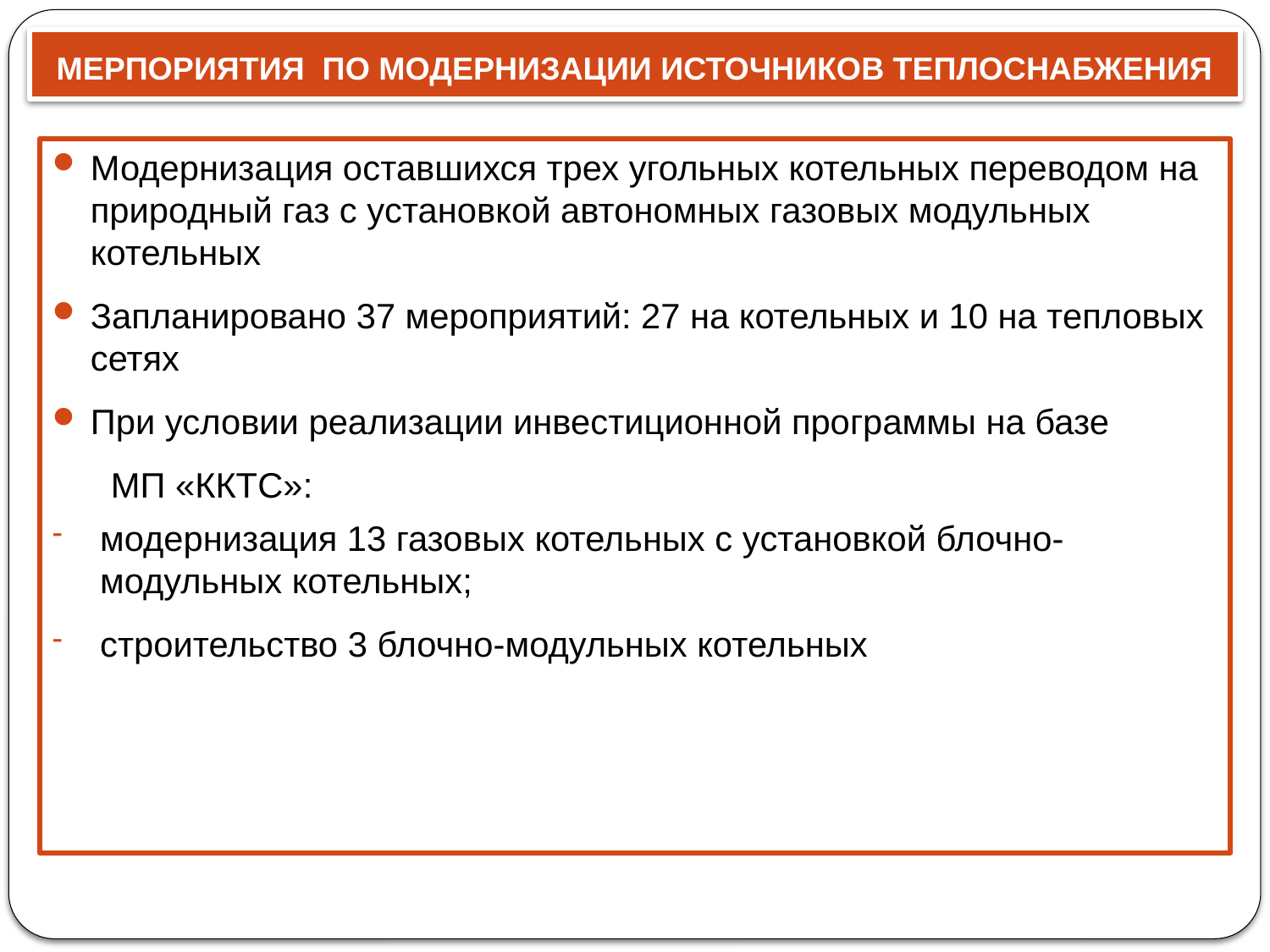

# МЕРПОРИЯТИЯ  ПО МОДЕРНИЗАЦИИ ИСТОЧНИКОВ ТЕПЛОСНАБЖЕНИЯ
Модернизация оставшихся трех угольных котельных переводом на природный газ с установкой автономных газовых модульных котельных
Запланировано 37 мероприятий: 27 на котельных и 10 на тепловых сетях
При условии реализации инвестиционной программы на базе
      МП «ККТС»:
модернизация 13 газовых котельных с установкой блочно-модульных котельных;
строительство 3 блочно-модульных котельных